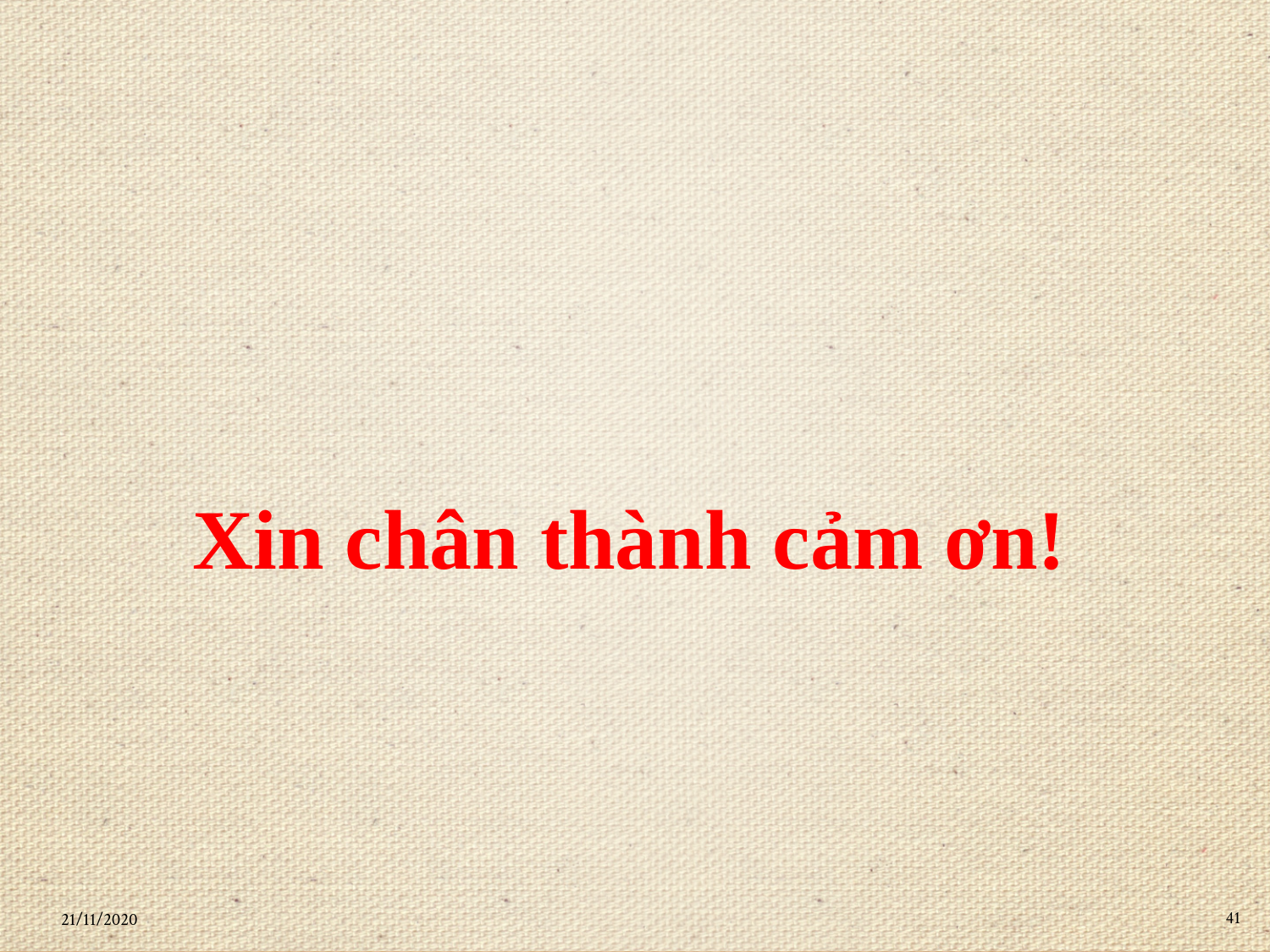

# Xin chân thành cảm ơn!
41
21/11/2020